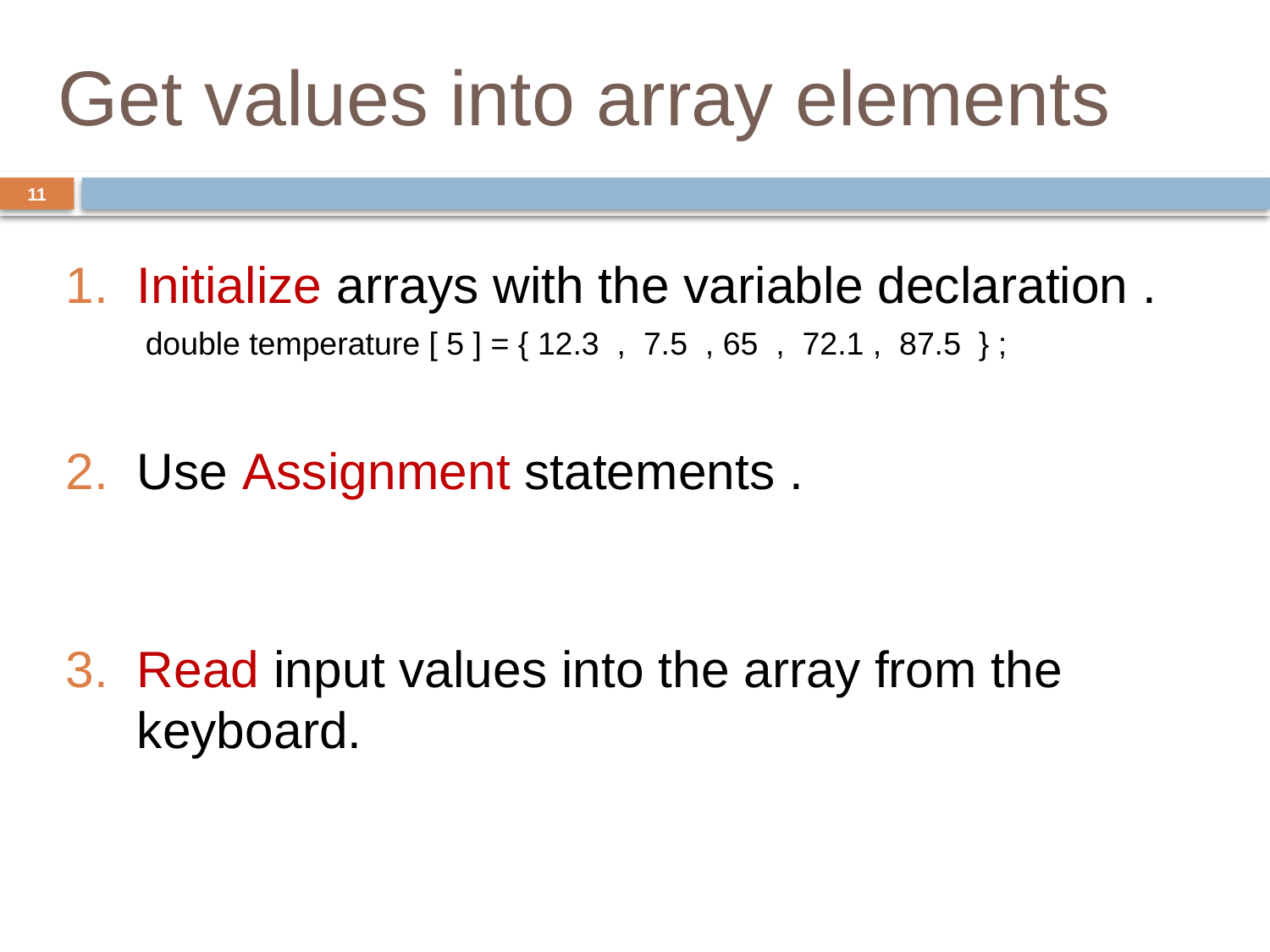

# Get values into array elements
11
Initialize arrays with the variable declaration .
    double temperature [ 5 ] = { 12.3  ,  7.5  , 65  ,  72.1 ,  87.5  } ;

Use Assignment statements .

Read input values into the array from the       keyboard.